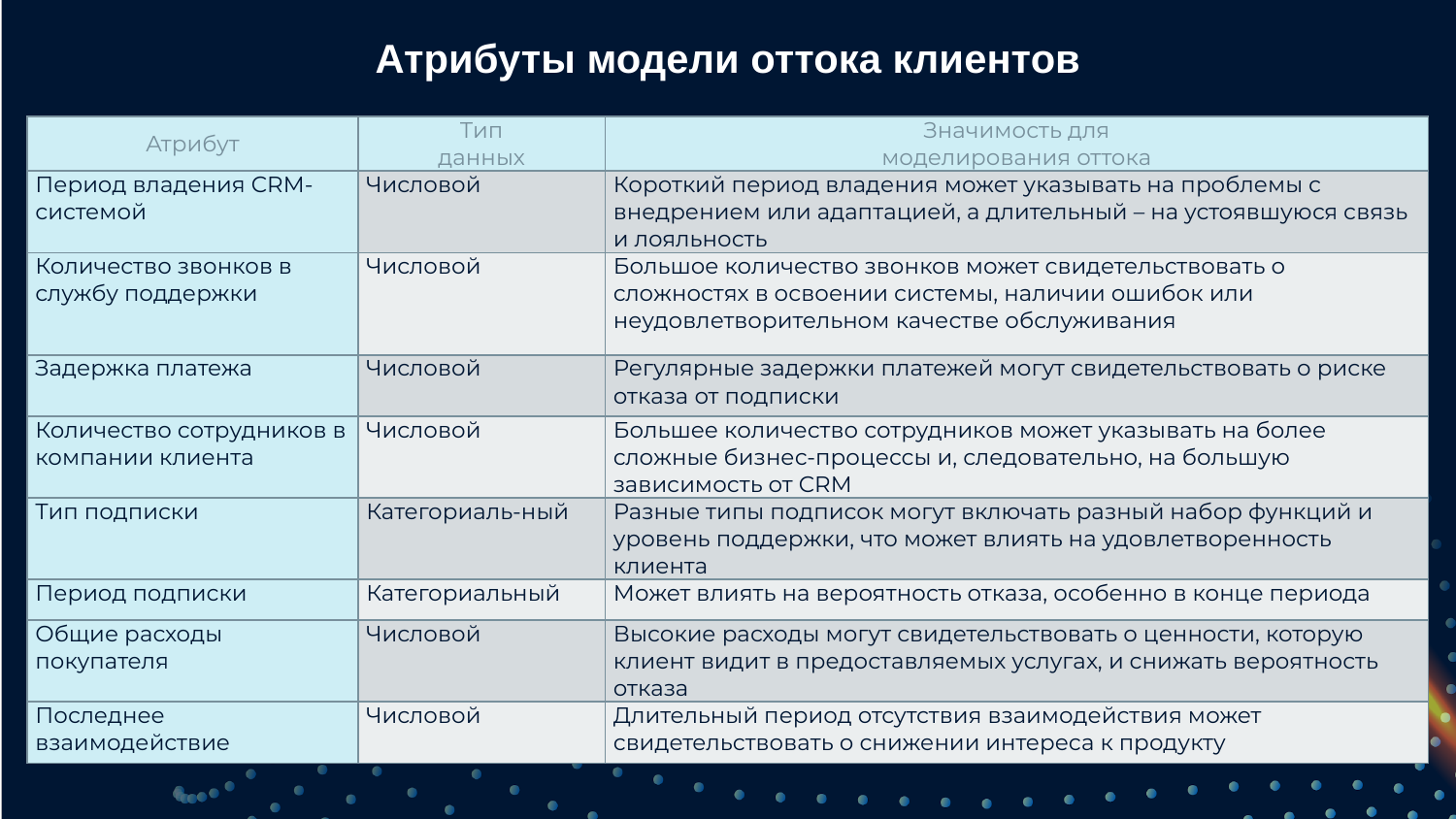

# Атрибуты модели оттока клиентов
| Атрибут | Тип данных | Значимость для моделирования оттока |
| --- | --- | --- |
| Период владения CRM-системой | Числовой | Короткий период владения может указывать на проблемы с внедрением или адаптацией, а длительный – на устоявшуюся связь и лояльность |
| Количество звонков в службу поддержки | Числовой | Большое количество звонков может свидетельствовать о сложностях в освоении системы, наличии ошибок или неудовлетворительном качестве обслуживания |
| Задержка платежа | Числовой | Регулярные задержки платежей могут свидетельствовать о риске отказа от подписки |
| Количество сотрудников в компании клиента | Числовой | Большее количество сотрудников может указывать на более сложные бизнес-процессы и, следовательно, на большую зависимость от CRM |
| Тип подписки | Категориаль-ный | Разные типы подписок могут включать разный набор функций и уровень поддержки, что может влиять на удовлетворенность клиента |
| Период подписки | Категориальный | Может влиять на вероятность отказа, особенно в конце периода |
| Общие расходы покупателя | Числовой | Высокие расходы могут свидетельствовать о ценности, которую клиент видит в предоставляемых услугах, и снижать вероятность отказа |
| Последнее взаимодействие | Числовой | Длительный период отсутствия взаимодействия может свидетельствовать о снижении интереса к продукту |
—Someone Famous